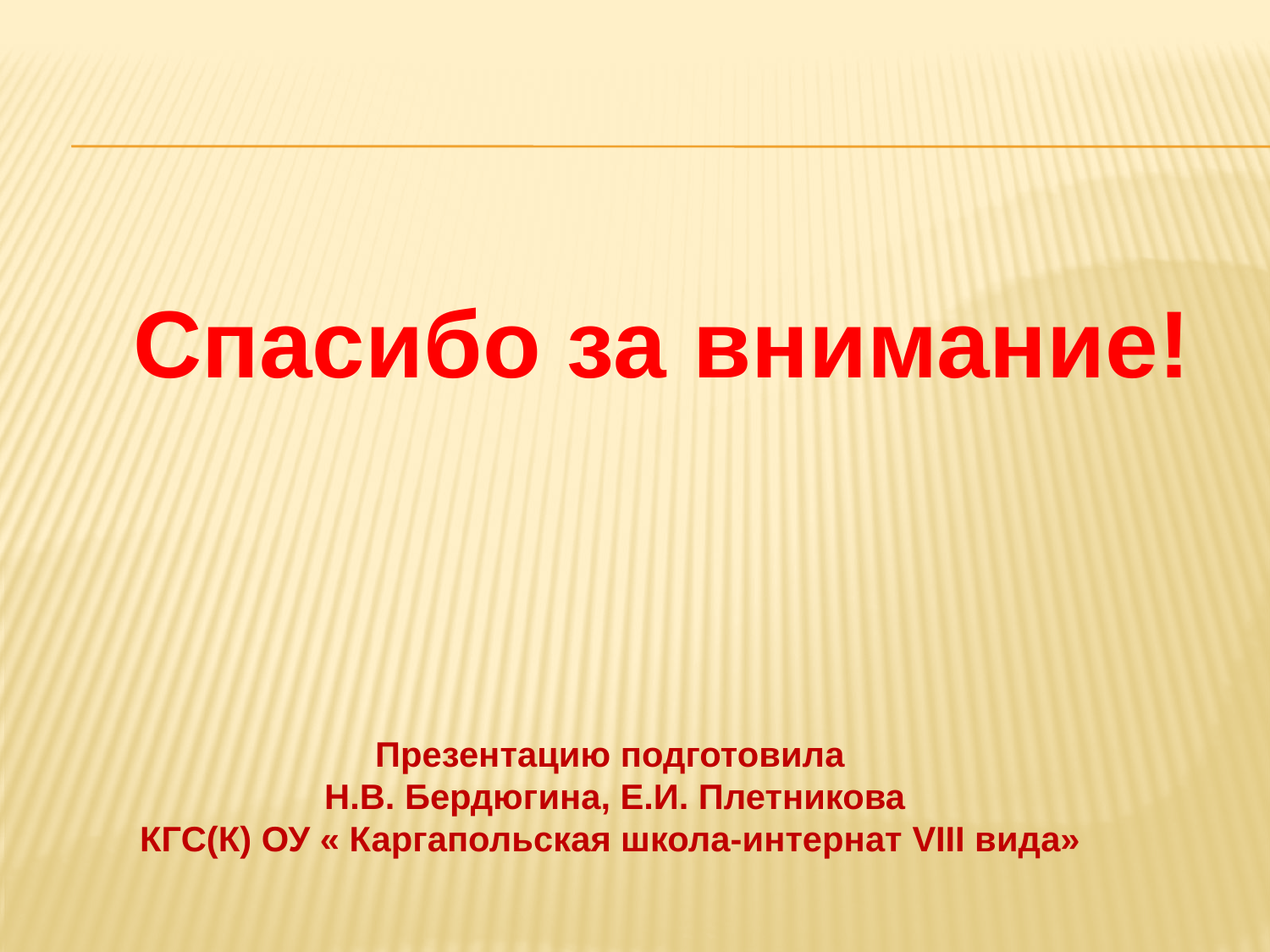

Спасибо за внимание!
Презентацию подготовила
 Н.В. Бердюгина, Е.И. Плетникова
КГС(К) ОУ « Каргапольская школа-интернат VIII вида»